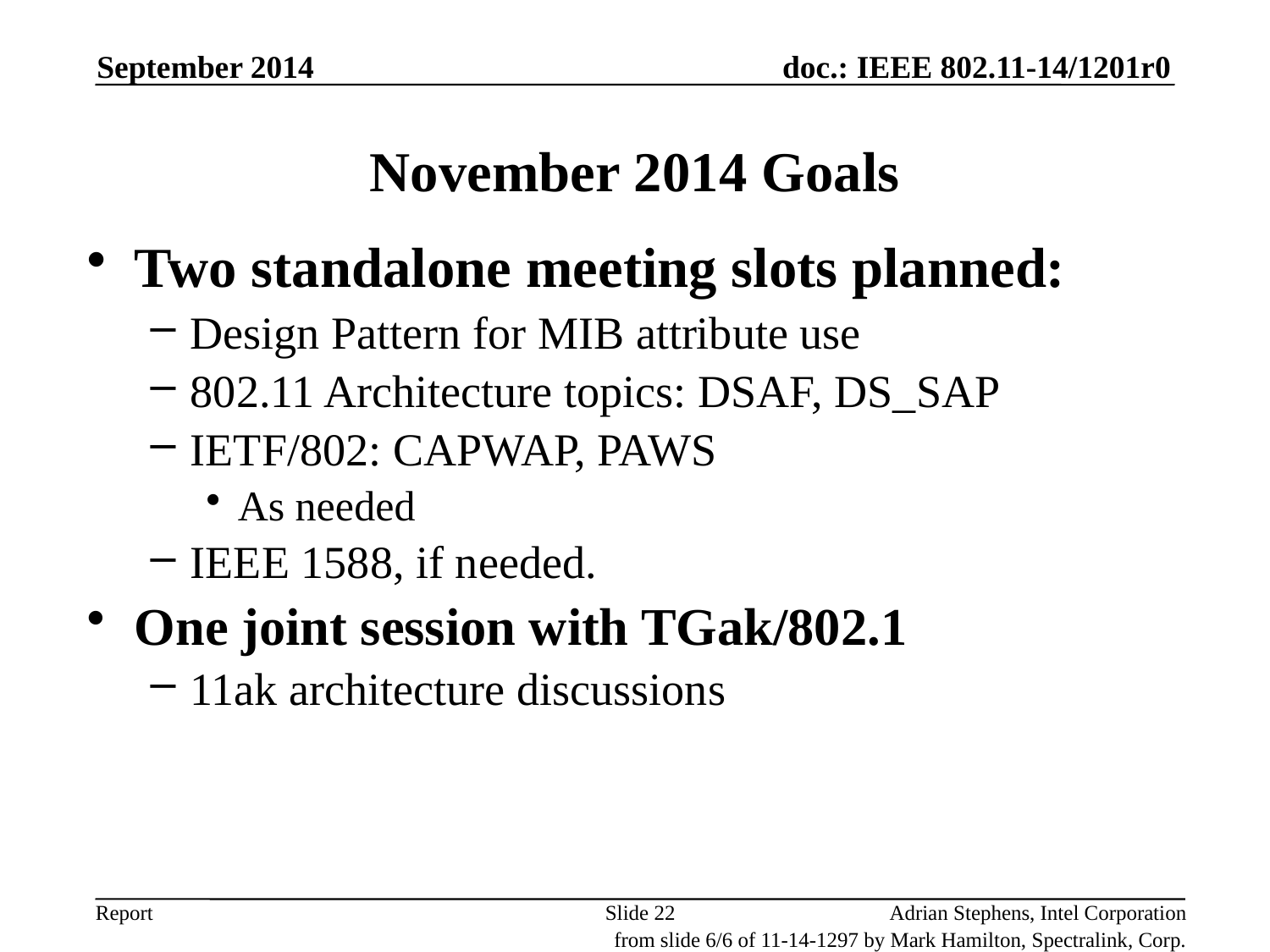

September 2014
# November 2014 Goals
Two standalone meeting slots planned:
Design Pattern for MIB attribute use
802.11 Architecture topics: DSAF, DS_SAP
IETF/802: CAPWAP, PAWS
As needed
IEEE 1588, if needed.
One joint session with TGak/802.1
11ak architecture discussions

Slide 22
Adrian Stephens, Intel Corporation
from slide 6/6 of 11-14-1297 by Mark Hamilton, Spectralink, Corp.